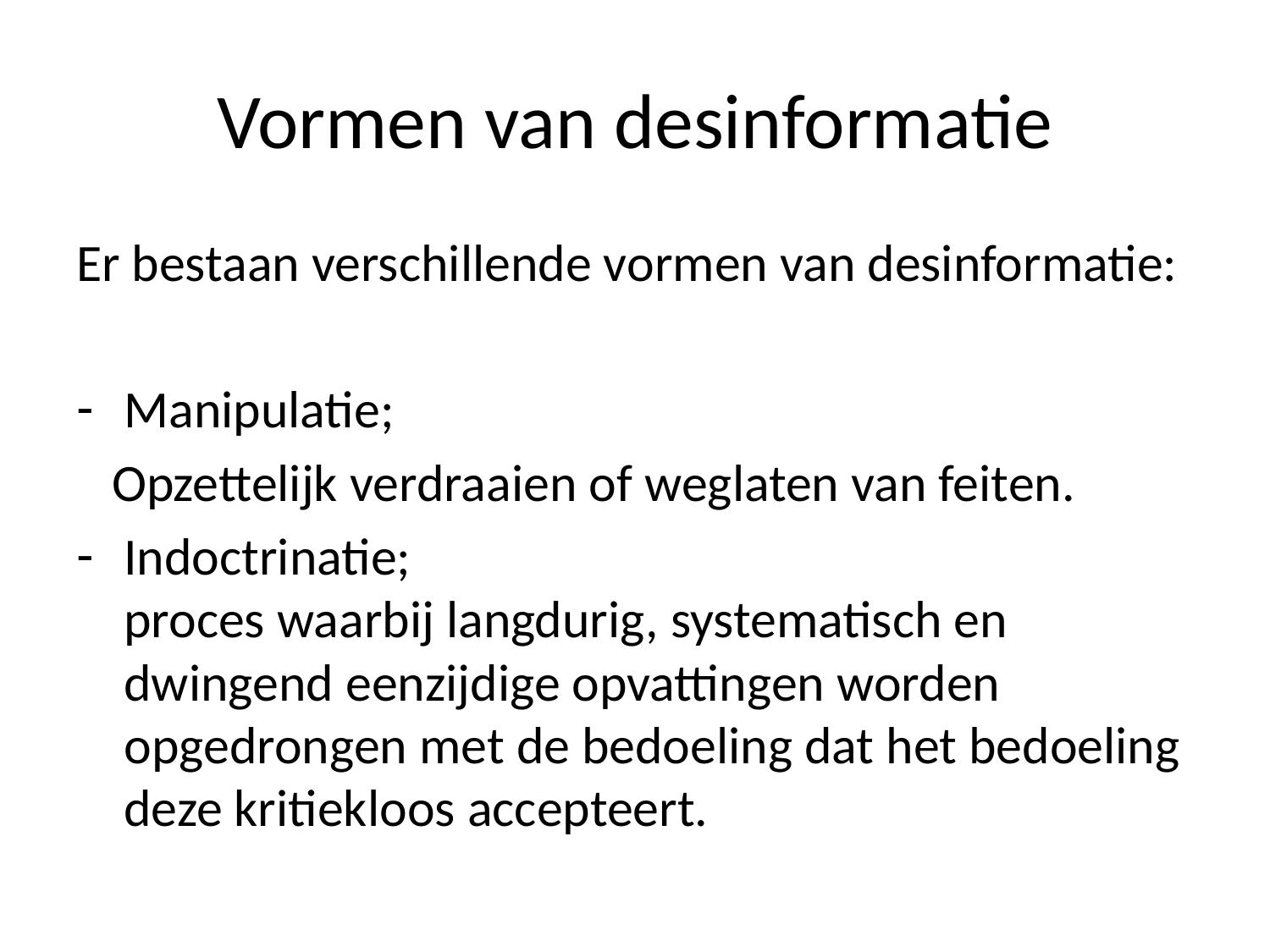

# Vormen van desinformatie
Er bestaan verschillende vormen van desinformatie:

Manipulatie;
   Opzettelijk verdraaien of weglaten van feiten.
Indoctrinatie;
proces waarbij langdurig, systematisch en dwingend eenzijdige opvattingen worden opgedrongen met de bedoeling dat het bedoeling deze kritiekloos accepteert.